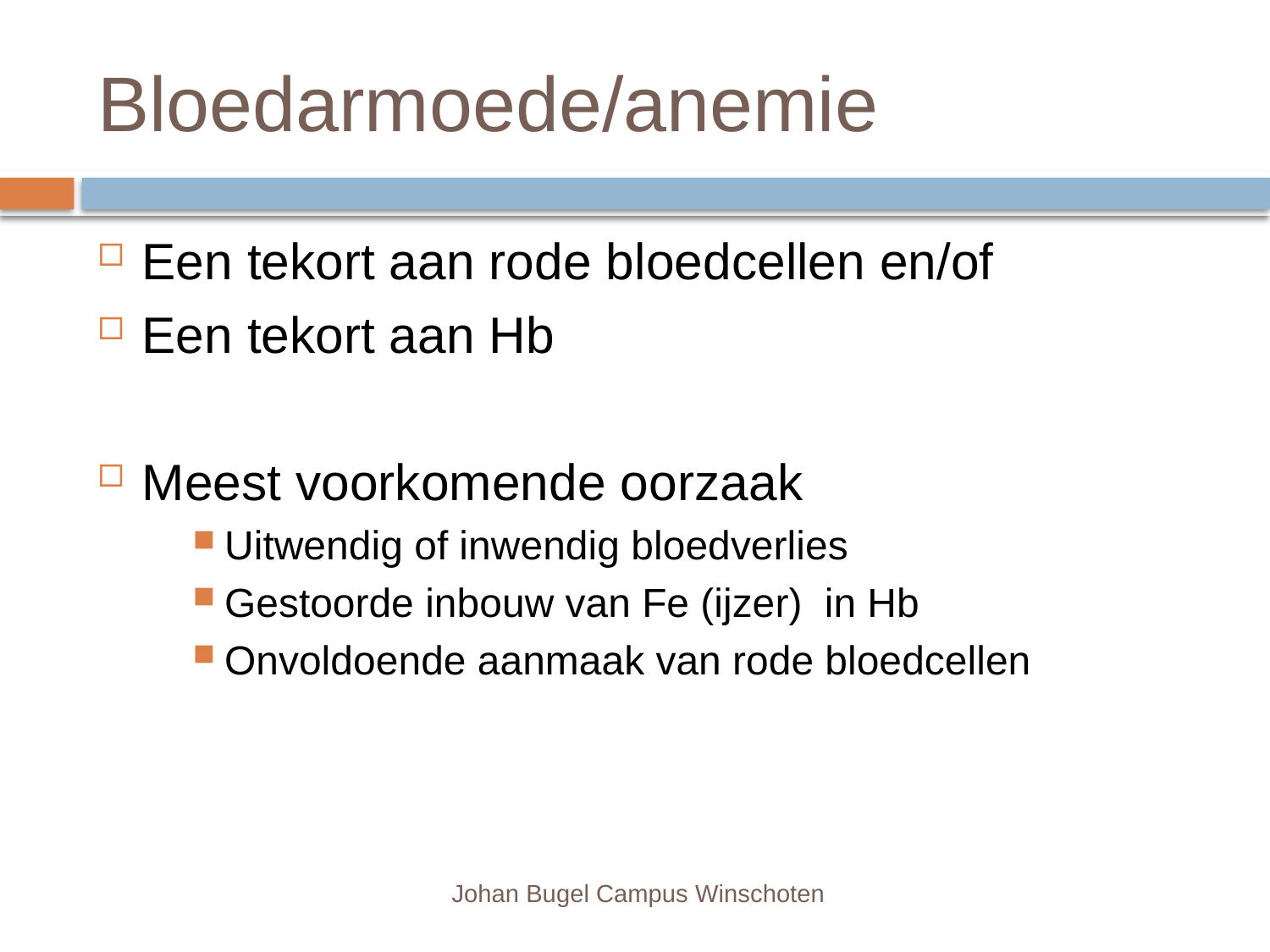

# Bloedarmoede/anemie
Een tekort aan rode bloedcellen en/of
Een tekort aan Hb

Meest voorkomende oorzaak
Uitwendig of inwendig bloedverlies
Gestoorde inbouw van Fe (ijzer)  in Hb
Onvoldoende aanmaak van rode bloedcellen
Johan Bugel Campus Winschoten